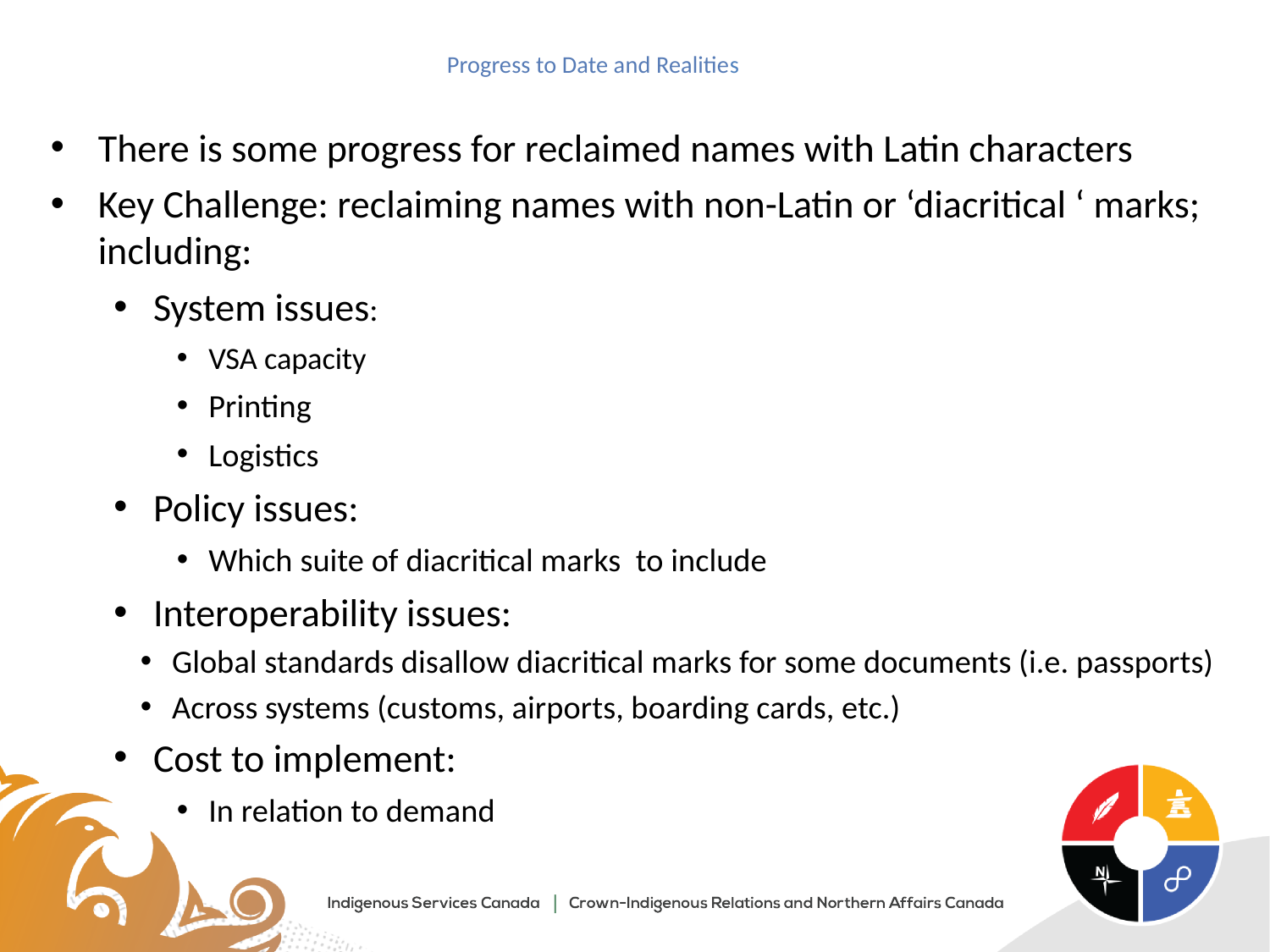

# Progress to Date and Realities
There is some progress for reclaimed names with Latin characters
Key Challenge: reclaiming names with non-Latin or ‘diacritical ‘ marks; including:
System issues:
VSA capacity
Printing
Logistics
Policy issues:
Which suite of diacritical marks  to include
Interoperability issues:
Global standards disallow diacritical marks for some documents (i.e. passports)
Across systems (customs, airports, boarding cards, etc.)
Cost to implement:
In relation to demand